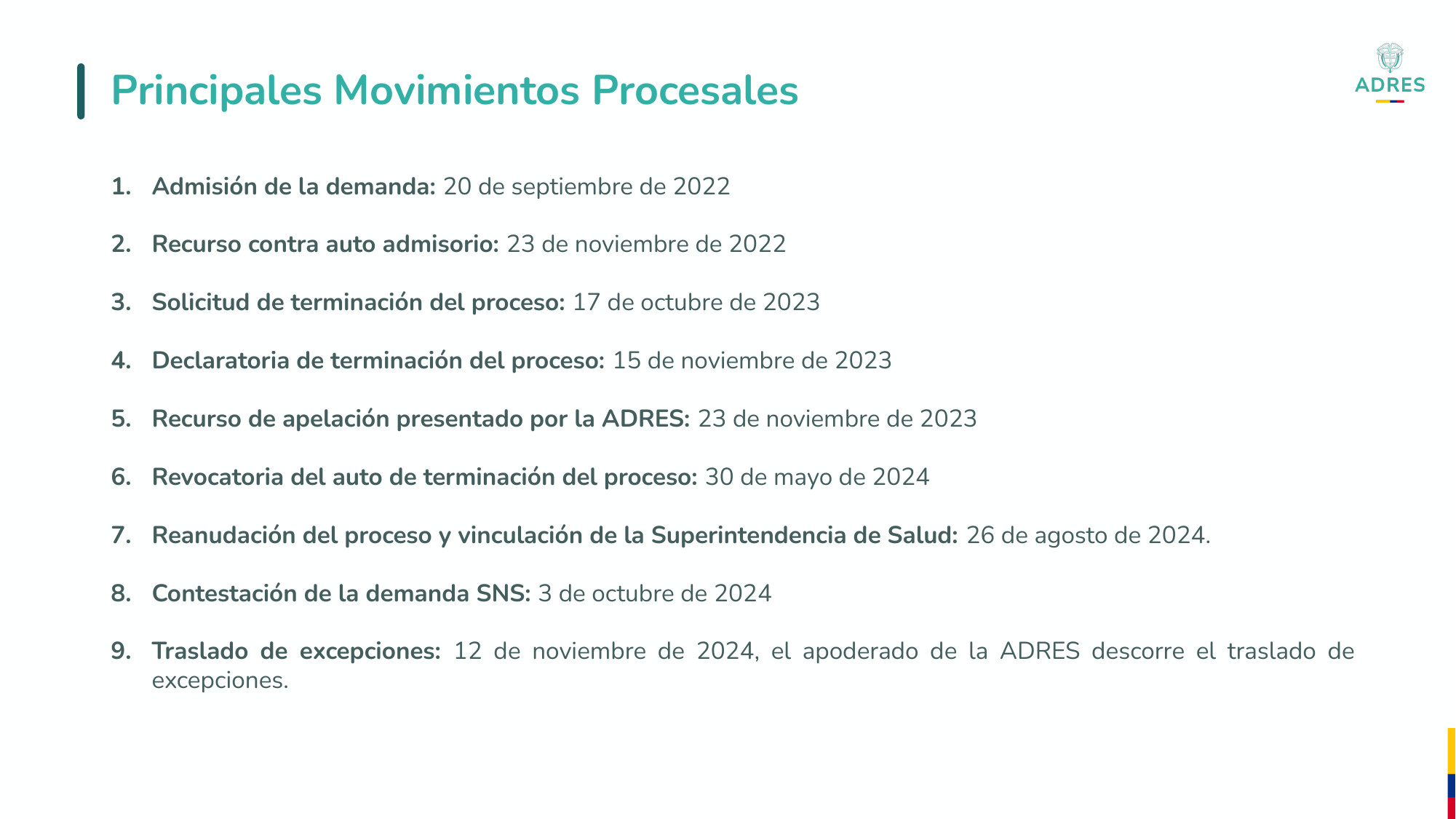

# Principales Movimientos Procesales

Admisión de la demanda: 20 de septiembre de 2022

Recurso contra auto admisorio: 23 de noviembre de 2022

Solicitud de terminación del proceso: 17 de octubre de 2023

Declaratoria de terminación del proceso: 15 de noviembre de 2023

Recurso de apelación presentado por la ADRES: 23 de noviembre de 2023

Revocatoria del auto de terminación del proceso: 30 de mayo de 2024

Reanudación del proceso y vinculación de la Superintendencia de Salud: 26 de agosto de 2024.

Contestación de la demanda SNS: 3 de octubre de 2024

Traslado de excepciones: 12 de noviembre de 2024, el apoderado de la ADRES descorre el traslado de excepciones.